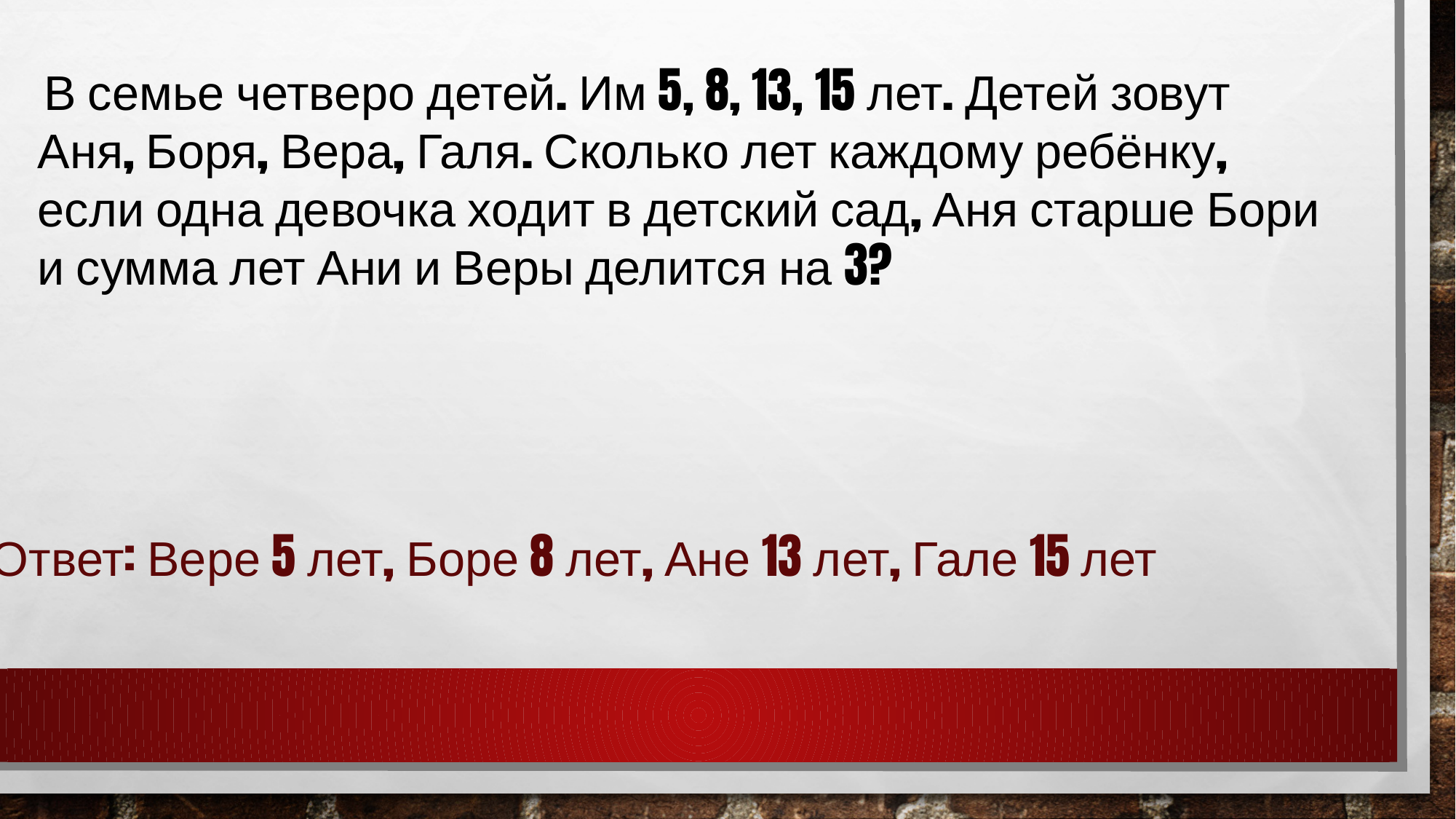

В семье четверо детей. Им 5, 8, 13, 15 лет. Детей зовут Аня, Боря, Вера, Галя. Сколько лет каждому ребёнку, если одна девочка ходит в детский сад, Аня старше Бори и сумма лет Ани и Веры делится на 3?
Ответ: Вере 5 лет, Боре 8 лет, Ане 13 лет, Гале 15 лет